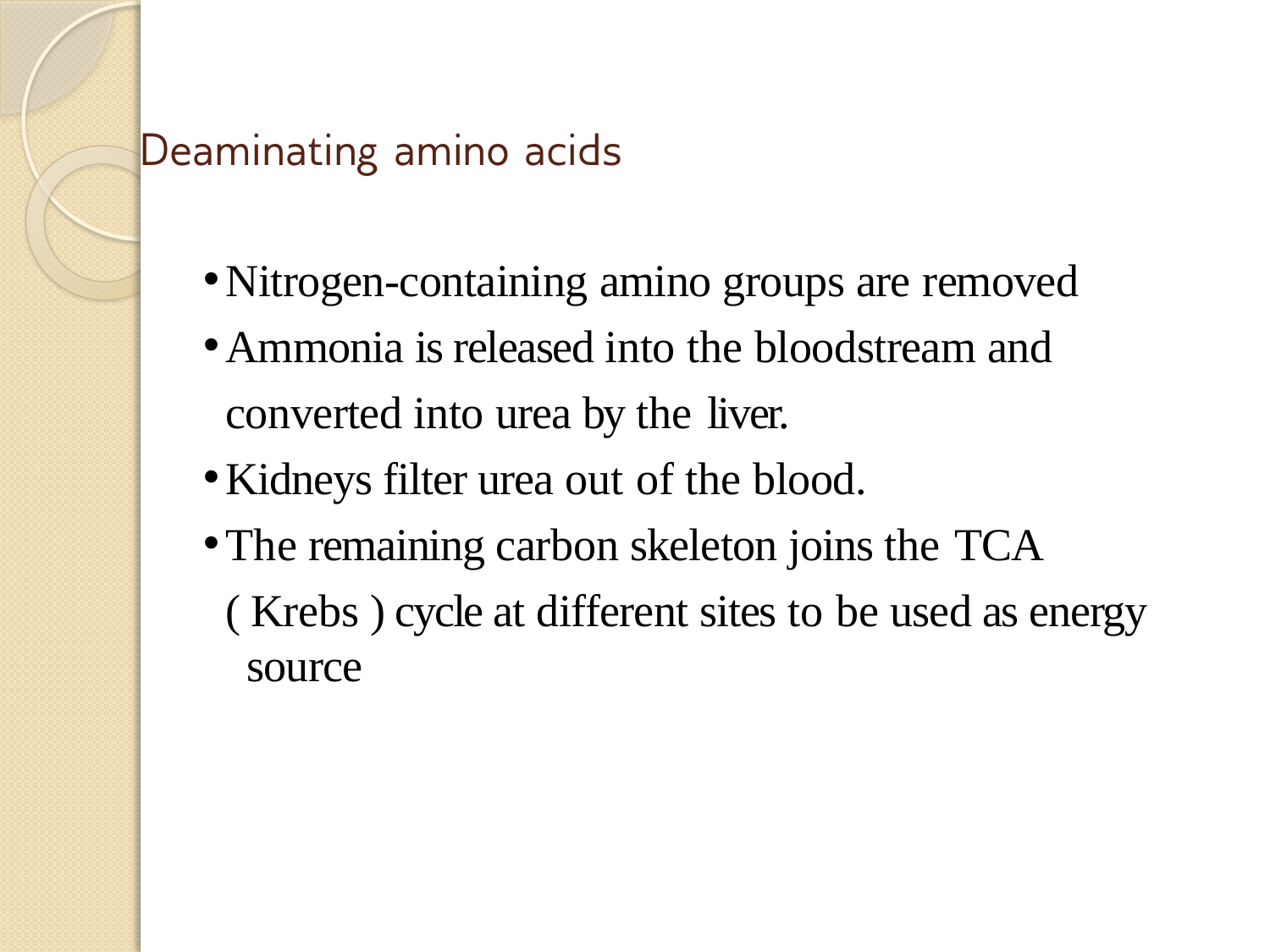

# Deaminating amino acids
Nitrogen-containing amino groups are removed
Ammonia is released into the bloodstream and  converted into urea by the liver.
Kidneys filter urea out of the blood.
The remaining carbon skeleton joins the TCA
( Krebs ) cycle at different sites to be used as energy  source